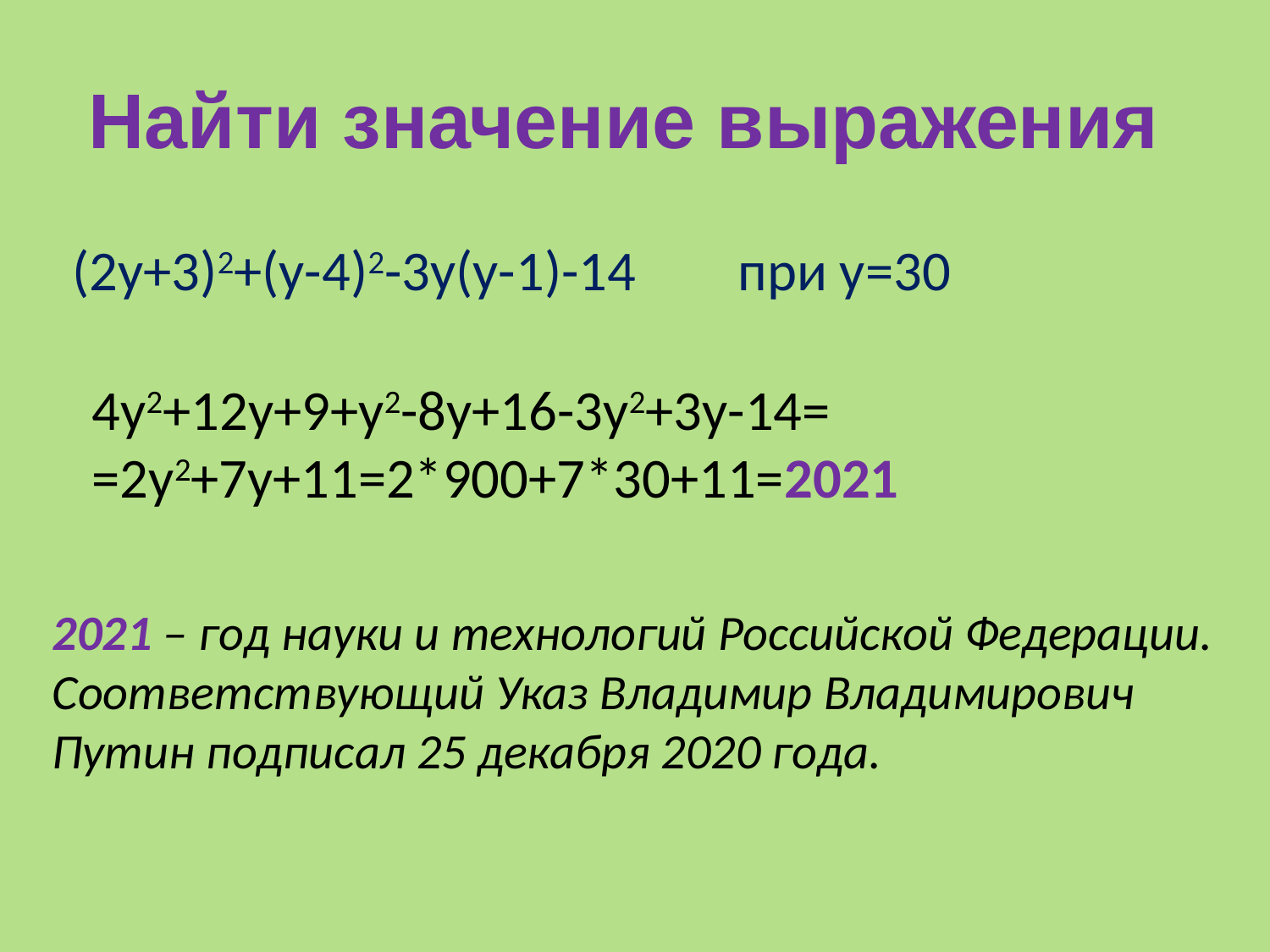

# Найти значение выражения
(2у+3)2+(у-4)2-3у(у-1)-14        при у=30
4у2+12у+9+у2-8у+16-3у2+3у-14= =2у2+7у+11=2*900+7*30+11=2021
2021 – год науки и технологий Российской Федерации.
Соответствующий Указ Владимир Владимирович Путин подписал 25 декабря 2020 года.